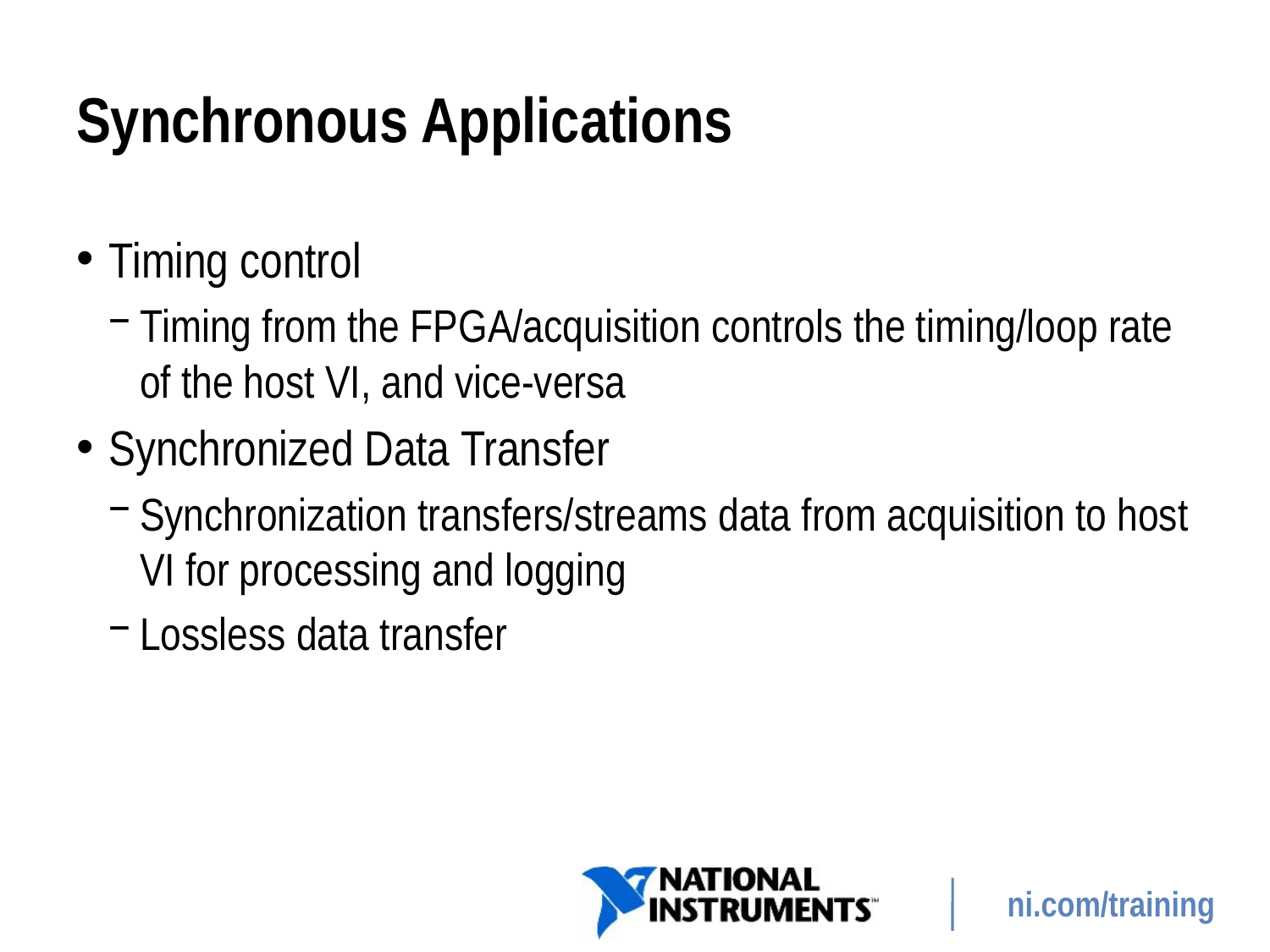

# Synchronous Applications
Timing control
Timing from the FPGA/acquisition controls the timing/loop rate of the host VI, and vice-versa
Synchronized Data Transfer
Synchronization transfers/streams data from acquisition to host VI for processing and logging
Lossless data transfer